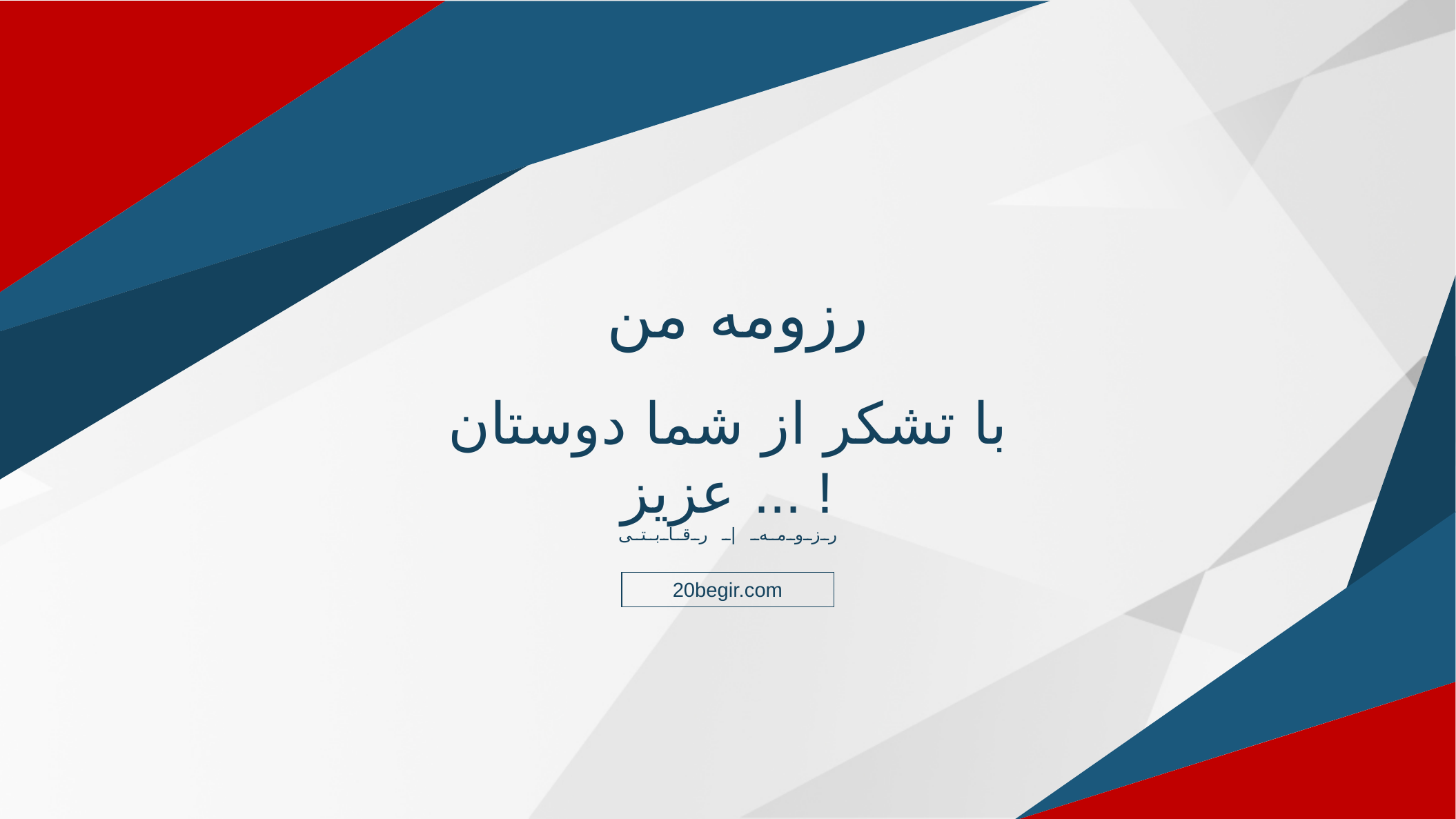

رزومه من

با تشکر از شما دوستان عزیز ... !

رزومه | رقابتی
20begir.com